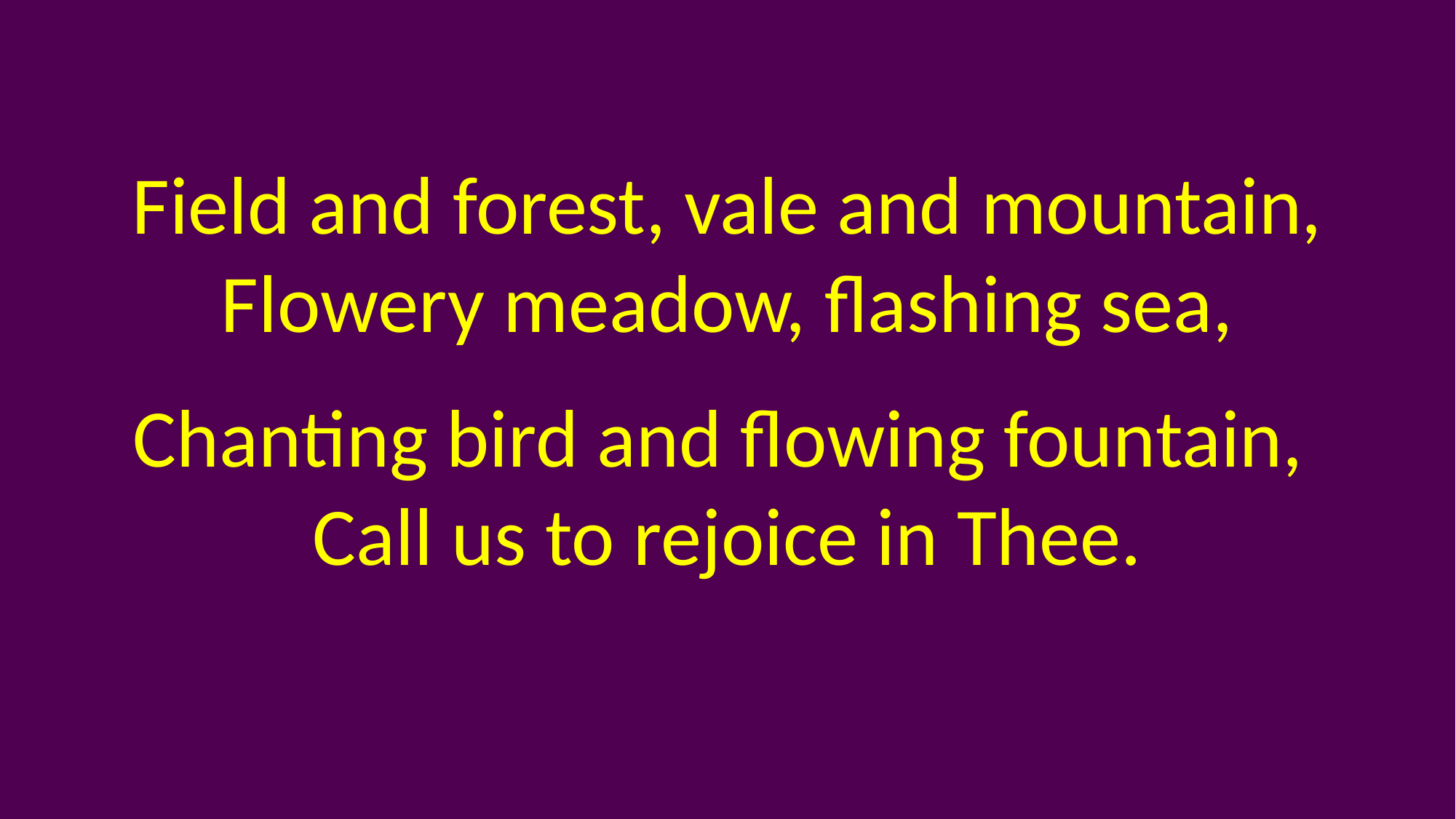

Field and forest, vale and mountain,
 Flowery meadow, flashing sea,
Chanting bird and flowing fountain,
Call us to rejoice in Thee.